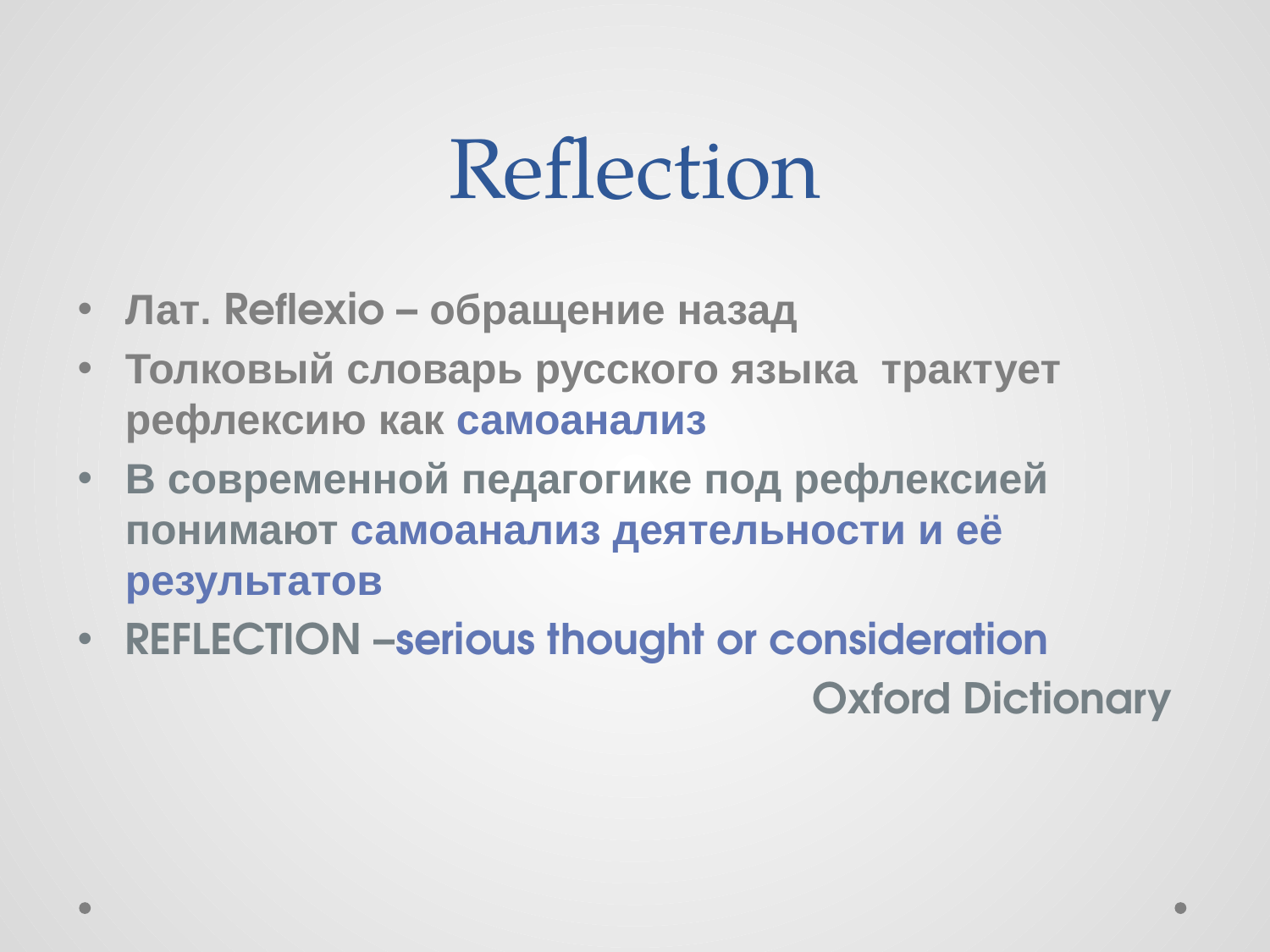

# Reflection
Лат. Reflexio – обращение назад
Толковый словарь русского языка  трактует рефлексию как самоанализ
В современной педагогике под рефлексией понимают самоанализ деятельности и её результатов
REFLECTION –serious thought or consideration
                                                              Oxford Dictionary